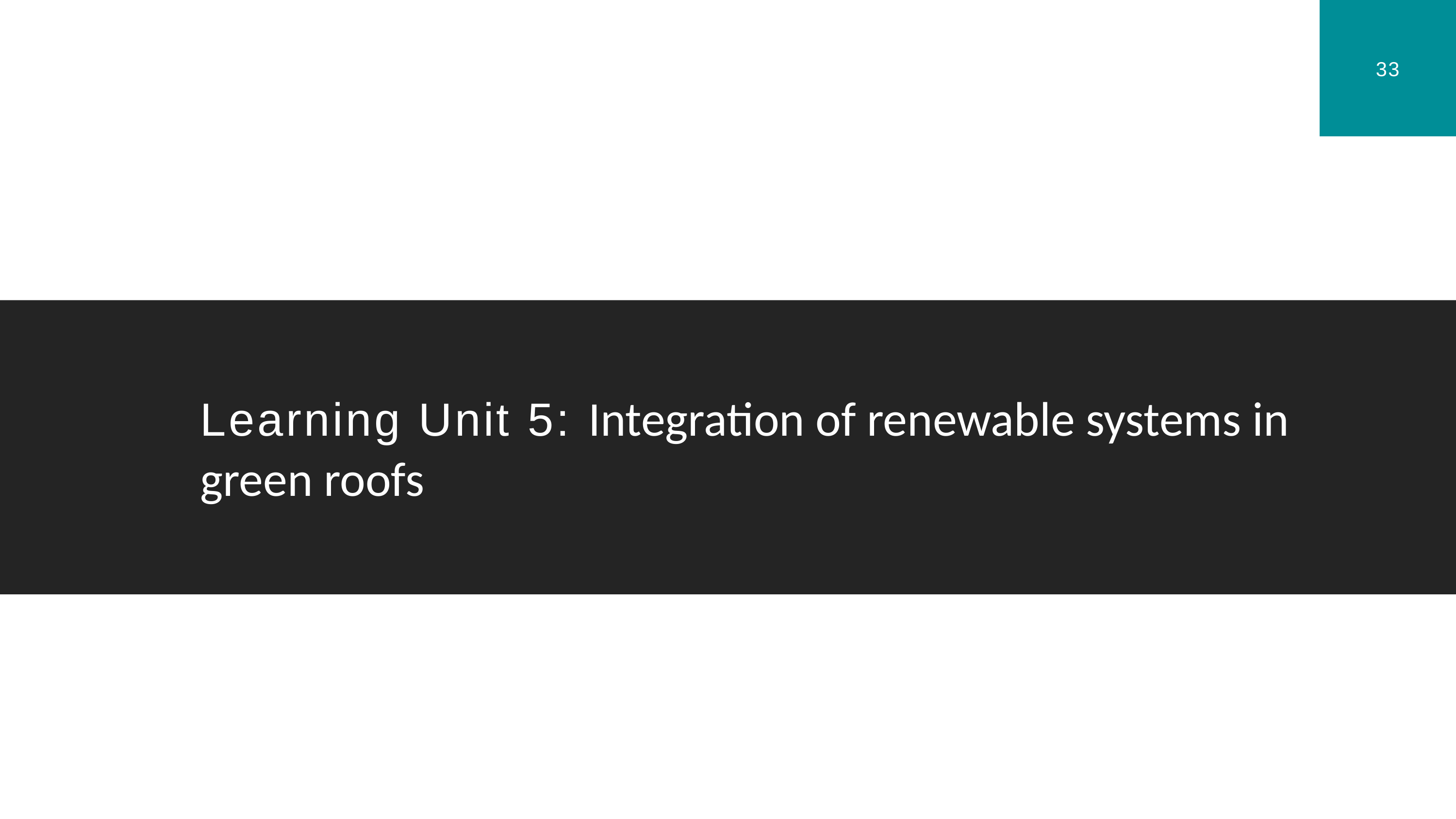

33

Learning Unit 5: Integration of renewable systems in green roofs